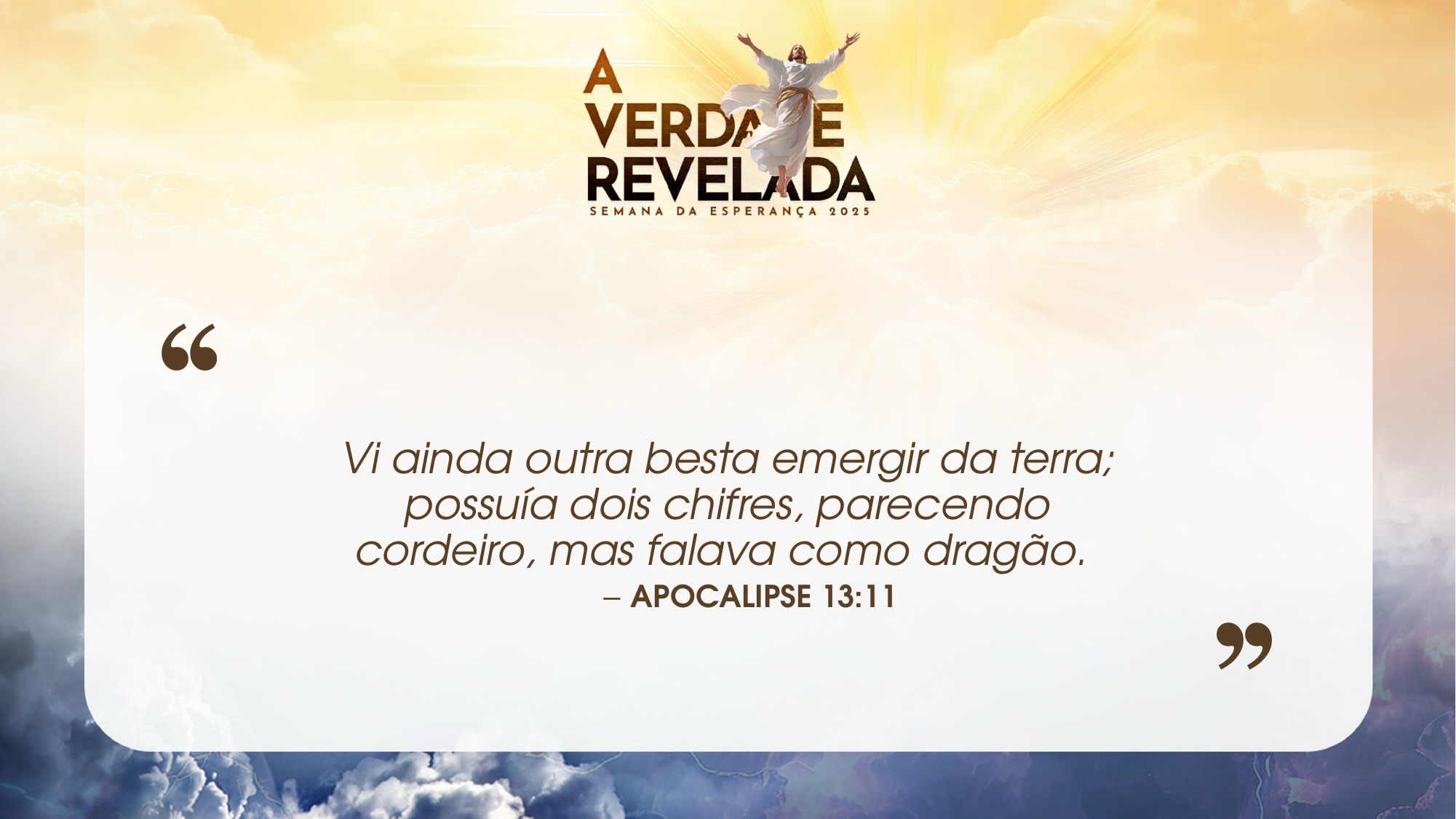

Vi ainda outra besta emergir da terra; possuía dois chifres, parecendo cordeiro, mas falava como dragão.
APOCALIPSE 13:11